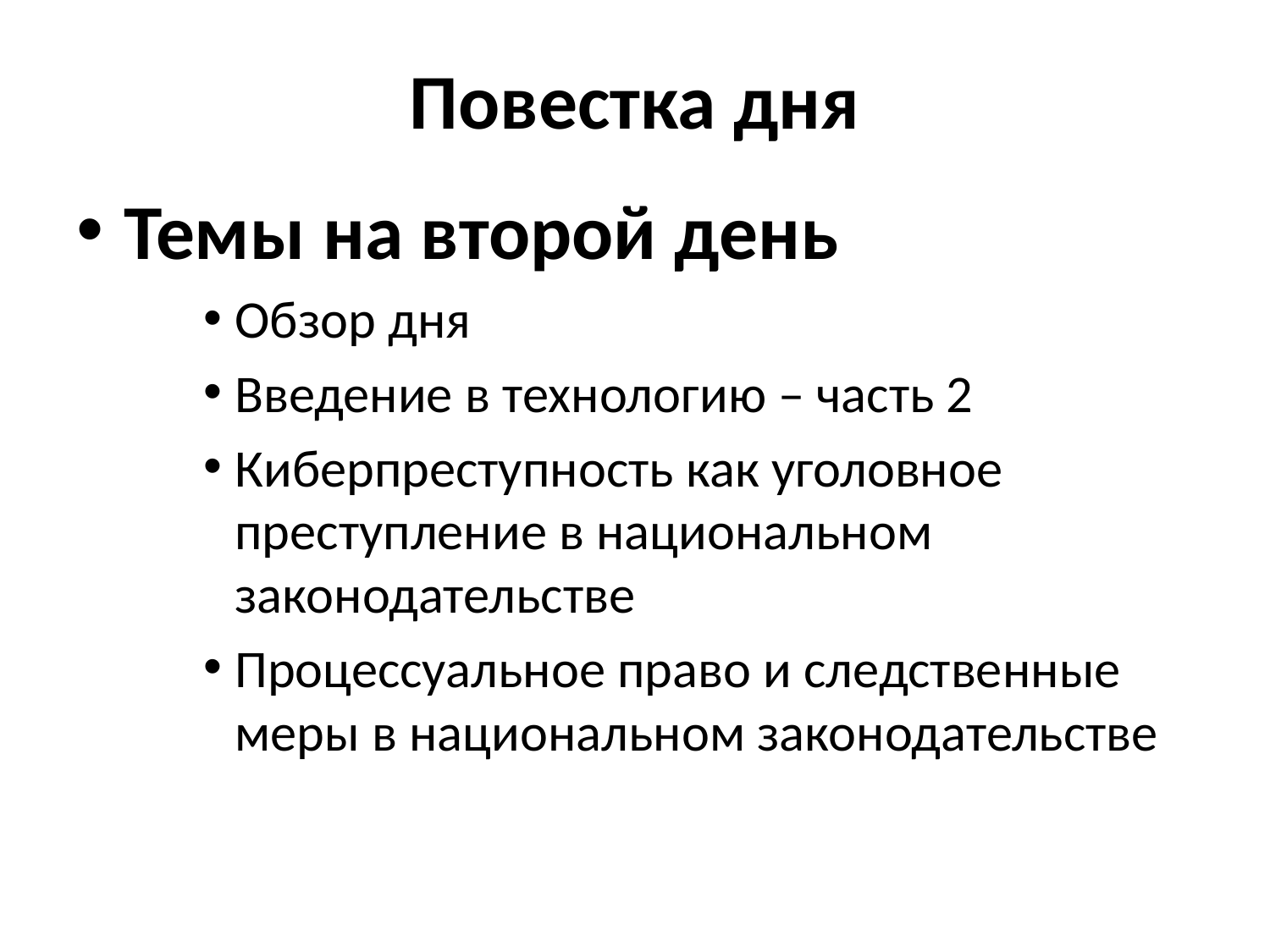

# Повестка дня
Темы на второй день
Обзор дня
Введение в технологию – часть 2
Киберпреступность как уголовное преступление в национальном законодательстве
Процессуальное право и следственные меры в национальном законодательстве